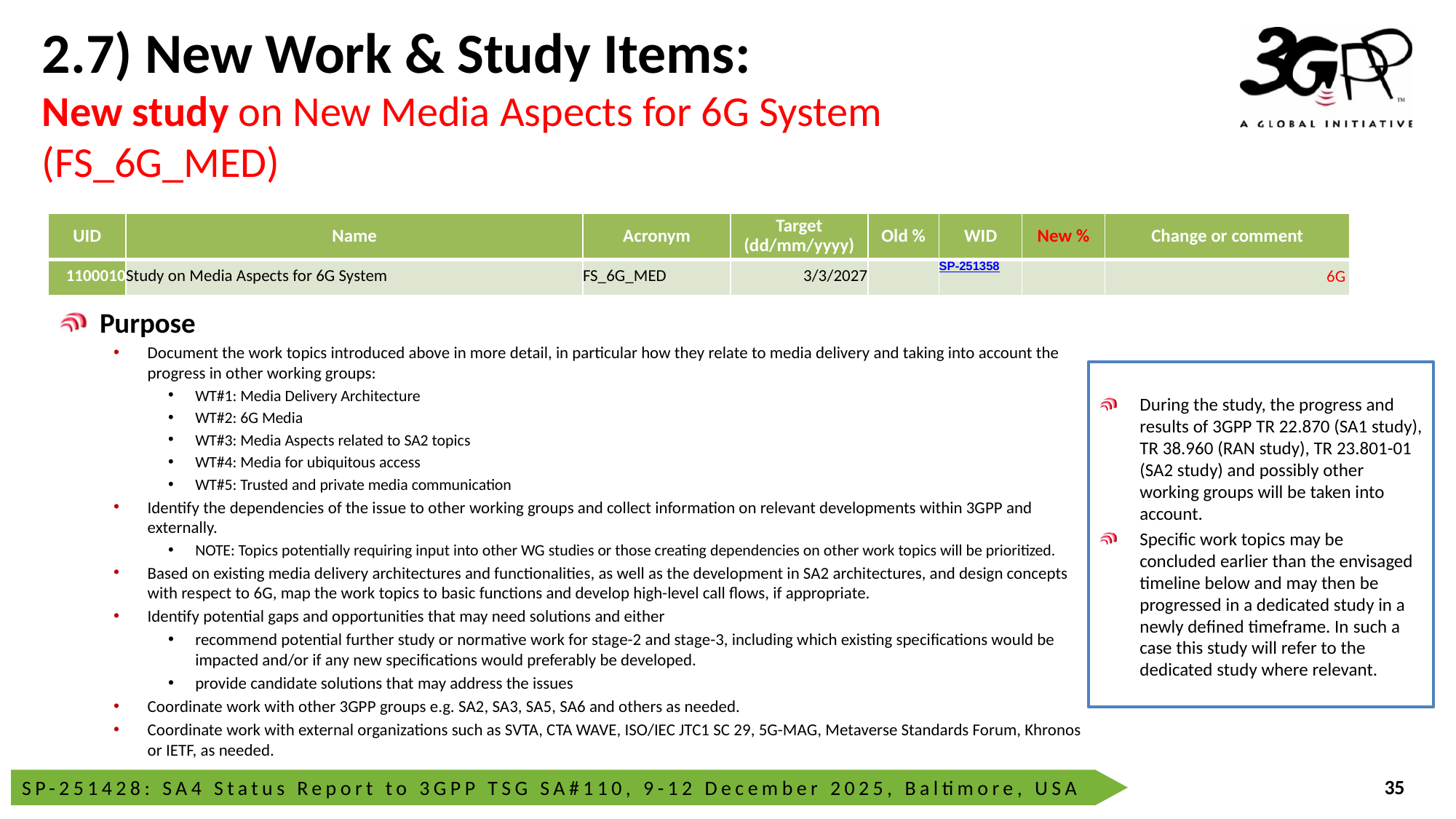

# 2.7) New Work & Study Items: New study on New Media Aspects for 6G System (FS_6G_MED)
| UID | Name | Acronym | Target (dd/mm/yyyy) | Old % | WID | New % | Change or comment |
| --- | --- | --- | --- | --- | --- | --- | --- |
| 1100010 | Study on Media Aspects for 6G System | FS\_6G\_MED | 3/3/2027 |  | SP-251358 |  | 6G |
Purpose
Document the work topics introduced above in more detail, in particular how they relate to media delivery and taking into account the progress in other working groups:
WT#1: Media Delivery Architecture
WT#2: 6G Media
WT#3: Media Aspects related to SA2 topics
WT#4: Media for ubiquitous access
WT#5: Trusted and private media communication
Identify the dependencies of the issue to other working groups and collect information on relevant developments within 3GPP and externally.
NOTE: Topics potentially requiring input into other WG studies or those creating dependencies on other work topics will be prioritized.
Based on existing media delivery architectures and functionalities, as well as the development in SA2 architectures, and design concepts with respect to 6G, map the work topics to basic functions and develop high-level call flows, if appropriate.
Identify potential gaps and opportunities that may need solutions and either
recommend potential further study or normative work for stage-2 and stage-3, including which existing specifications would be impacted and/or if any new specifications would preferably be developed.
provide candidate solutions that may address the issues
Coordinate work with other 3GPP groups e.g. SA2, SA3, SA5, SA6 and others as needed.
Coordinate work with external organizations such as SVTA, CTA WAVE, ISO/IEC JTC1 SC 29, 5G-MAG, Metaverse Standards Forum, Khronos or IETF, as needed.

During the study, the progress and results of 3GPP TR 22.870 (SA1 study), TR 38.960 (RAN study), TR 23.801-01 (SA2 study) and possibly other working groups will be taken into account.
Specific work topics may be concluded earlier than the envisaged timeline below and may then be progressed in a dedicated study in a newly defined timeframe. In such a case this study will refer to the dedicated study where relevant.